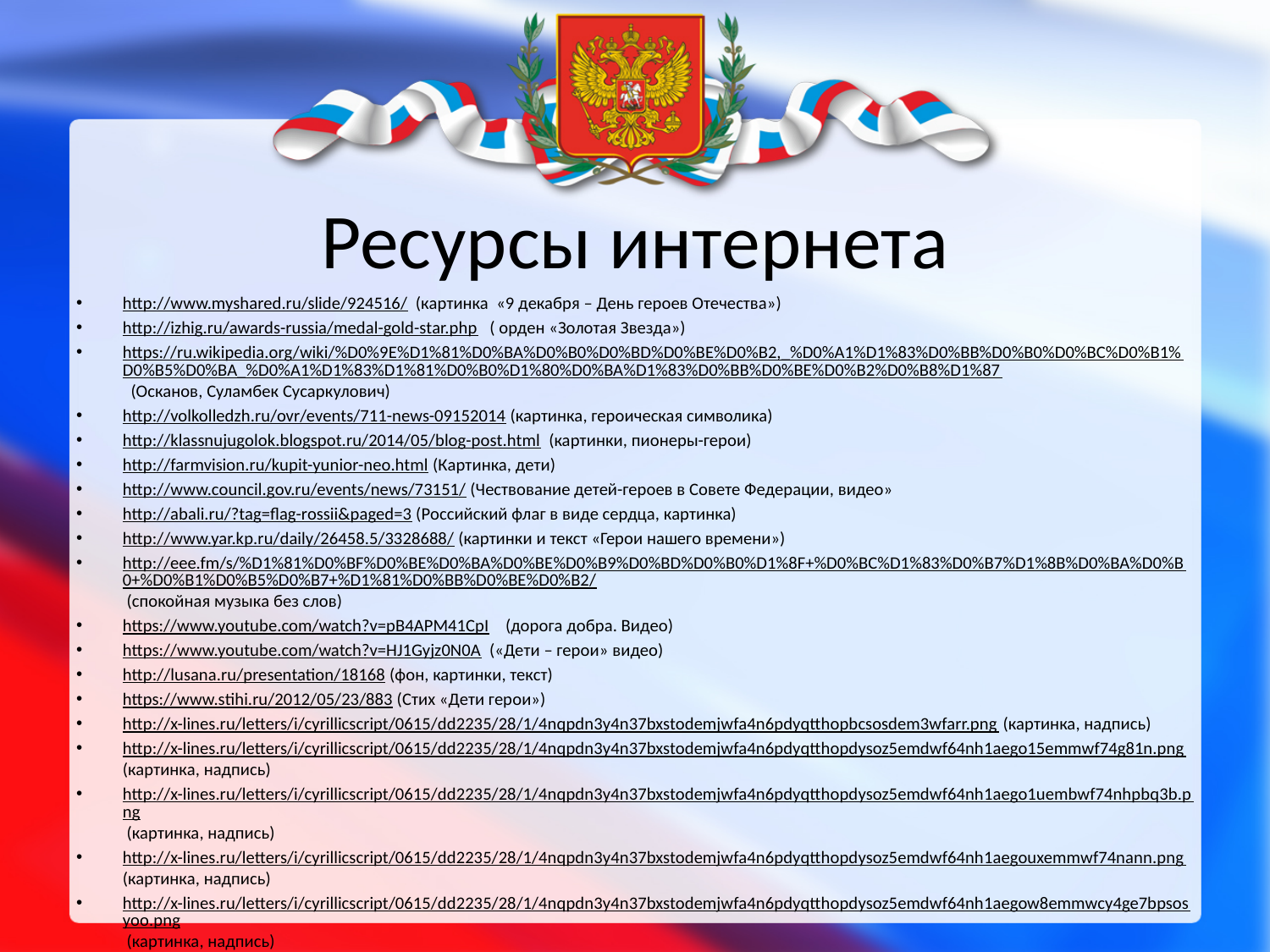

# Ресурсы интернета
http://www.myshared.ru/slide/924516/  (картинка  «9 декабря – День героев Отечества»)
http://izhig.ru/awards-russia/medal-gold-star.php   ( орден «Золотая Звезда»)
https://ru.wikipedia.org/wiki/%D0%9E%D1%81%D0%BA%D0%B0%D0%BD%D0%BE%D0%B2,_%D0%A1%D1%83%D0%BB%D0%B0%D0%BC%D0%B1%D0%B5%D0%BA_%D0%A1%D1%83%D1%81%D0%B0%D1%80%D0%BA%D1%83%D0%BB%D0%BE%D0%B2%D0%B8%D1%87  (Осканов, Суламбек Сусаркулович)
http://volkolledzh.ru/ovr/events/711-news-09152014 (картинка, героическая символика)
http://klassnujugolok.blogspot.ru/2014/05/blog-post.html  (картинки, пионеры-герои)
http://farmvision.ru/kupit-yunior-neo.html (Картинка, дети)
http://www.council.gov.ru/events/news/73151/ (Чествование детей-героев в Совете Федерации, видео»
http://abali.ru/?tag=flag-rossii&paged=3 (Российский флаг в виде сердца, картинка)
http://www.yar.kp.ru/daily/26458.5/3328688/ (картинки и текст «Герои нашего времени»)
http://eee.fm/s/%D1%81%D0%BF%D0%BE%D0%BA%D0%BE%D0%B9%D0%BD%D0%B0%D1%8F+%D0%BC%D1%83%D0%B7%D1%8B%D0%BA%D0%B0+%D0%B1%D0%B5%D0%B7+%D1%81%D0%BB%D0%BE%D0%B2/ (спокойная музыка без слов)
https://www.youtube.com/watch?v=pB4APM41CpI    (дорога добра. Видео)
https://www.youtube.com/watch?v=HJ1Gyjz0N0A  («Дети – герои» видео)
http://lusana.ru/presentation/18168 (фон, картинки, текст)
https://www.stihi.ru/2012/05/23/883 (Стих «Дети герои»)
http://x-lines.ru/letters/i/cyrillicscript/0615/dd2235/28/1/4nqpdn3y4n37bxstodemjwfa4n6pdyqtthopbcsosdem3wfarr.png (картинка, надпись)
http://x-lines.ru/letters/i/cyrillicscript/0615/dd2235/28/1/4nqpdn3y4n37bxstodemjwfa4n6pdyqtthopdysoz5emdwf64nh1aego15emmwf74g81n.png  (картинка, надпись)
http://x-lines.ru/letters/i/cyrillicscript/0615/dd2235/28/1/4nqpdn3y4n37bxstodemjwfa4n6pdyqtthopdysoz5emdwf64nh1aego1uembwf74nhpbq3b.png (картинка, надпись)
http://x-lines.ru/letters/i/cyrillicscript/0615/dd2235/28/1/4nqpdn3y4n37bxstodemjwfa4n6pdyqtthopdysoz5emdwf64nh1aegouxemmwf74nann.png (картинка, надпись)
http://x-lines.ru/letters/i/cyrillicscript/0615/dd2235/28/1/4nqpdn3y4n37bxstodemjwfa4n6pdyqtthopdysoz5emdwf64nh1aegow8emmwcy4ge7bpsosyoo.png (картинка, надпись)
http://genyborka.ru/3145 (картинка «Я помню! Ягоржусь!»